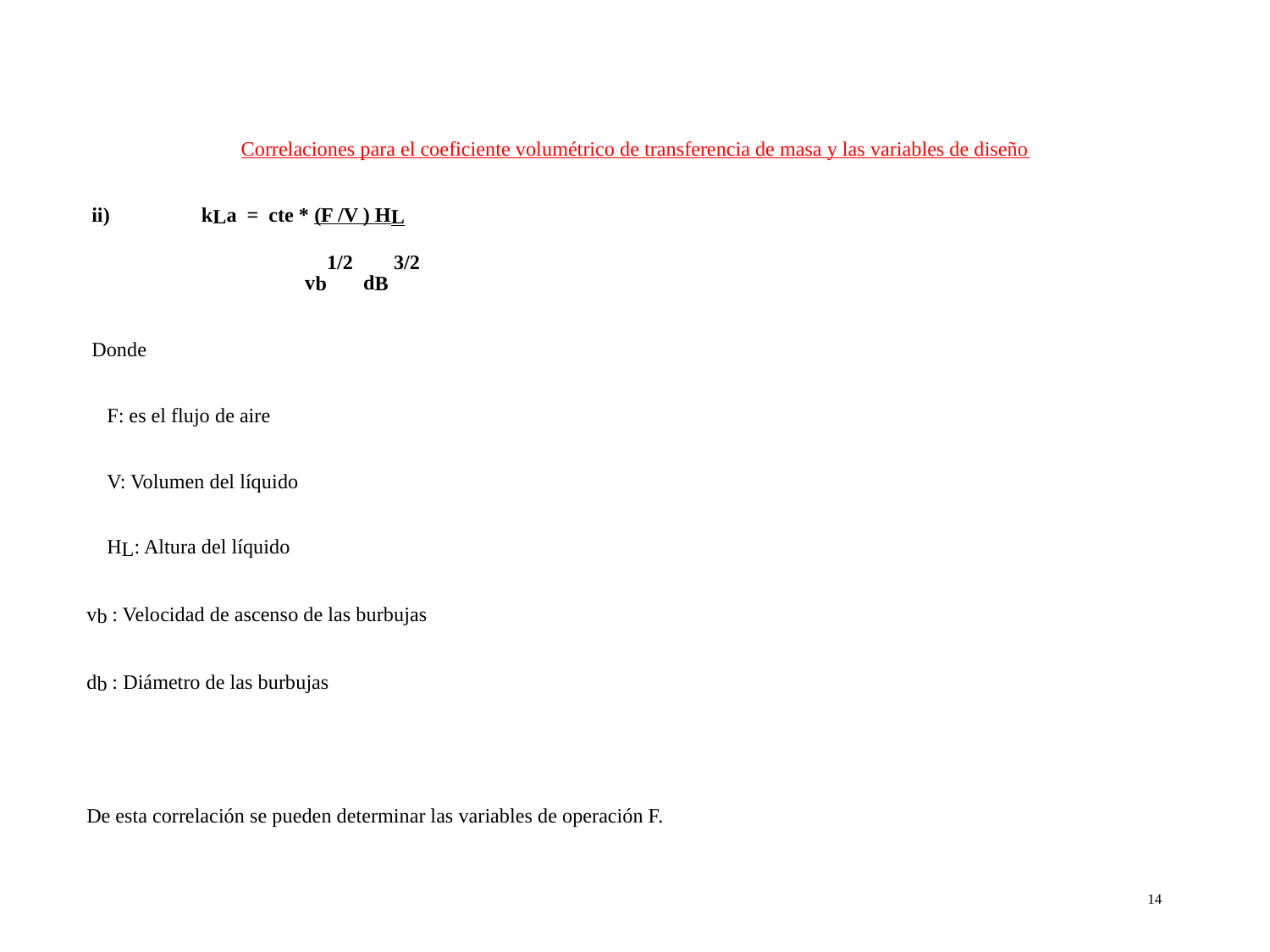

Correlaciones para el coeficiente volumétrico de transferencia de masa y las variables de diseño
 ii)                  kLa  =  cte * (F /V ) HL
                                           vb1/2  dB 3/2
 Donde
    F: es el flujo de aire
    V: Volumen del líquido
    HL: Altura del líquido
vb : Velocidad de ascenso de las burbujas
db : Diámetro de las burbujas

De esta correlación se pueden determinar las variables de operación F.
14